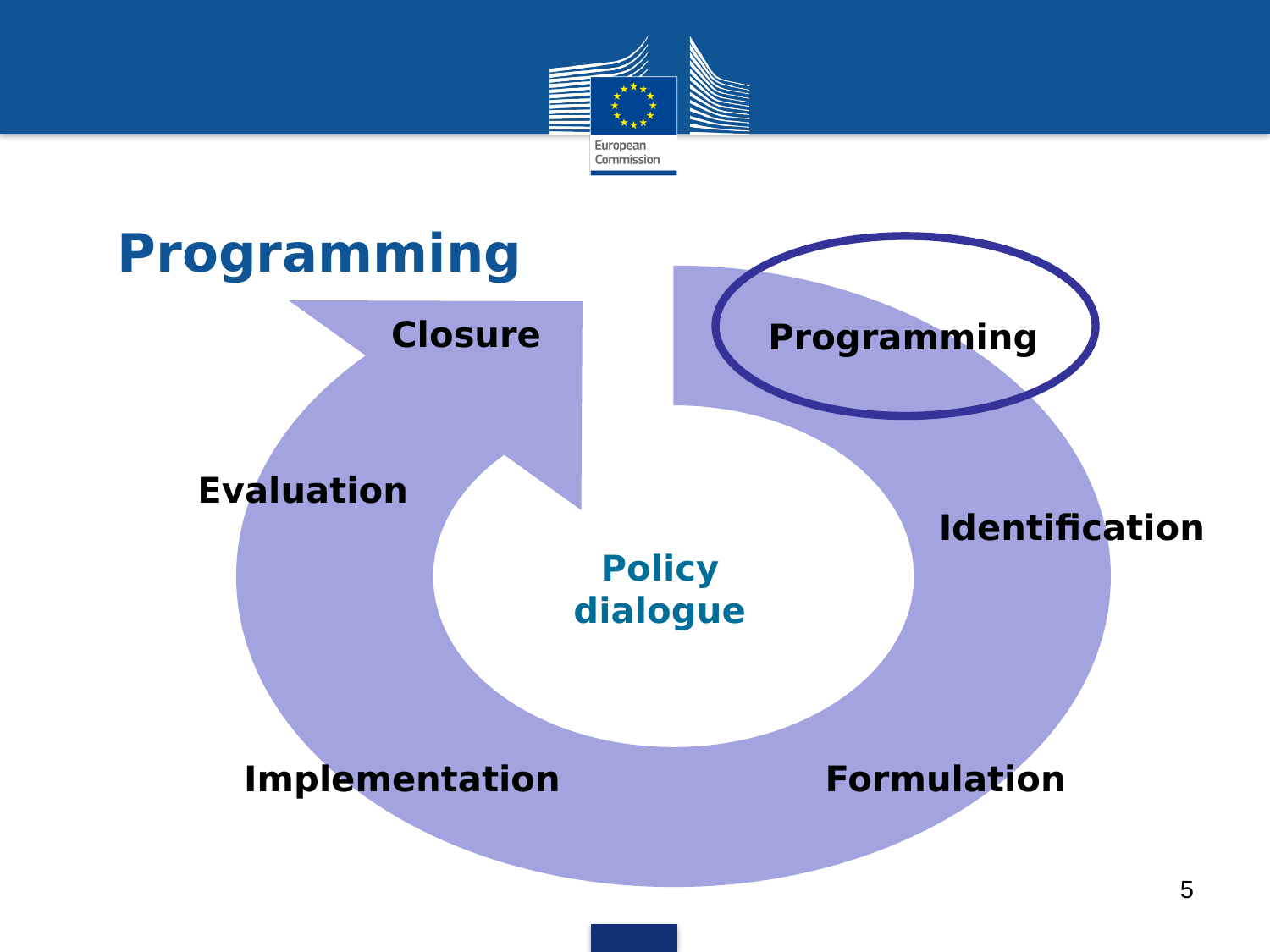

# Programming

Closure
Programming
Policy dialogue
Implementation
Formulation
Evaluation
Identification
5